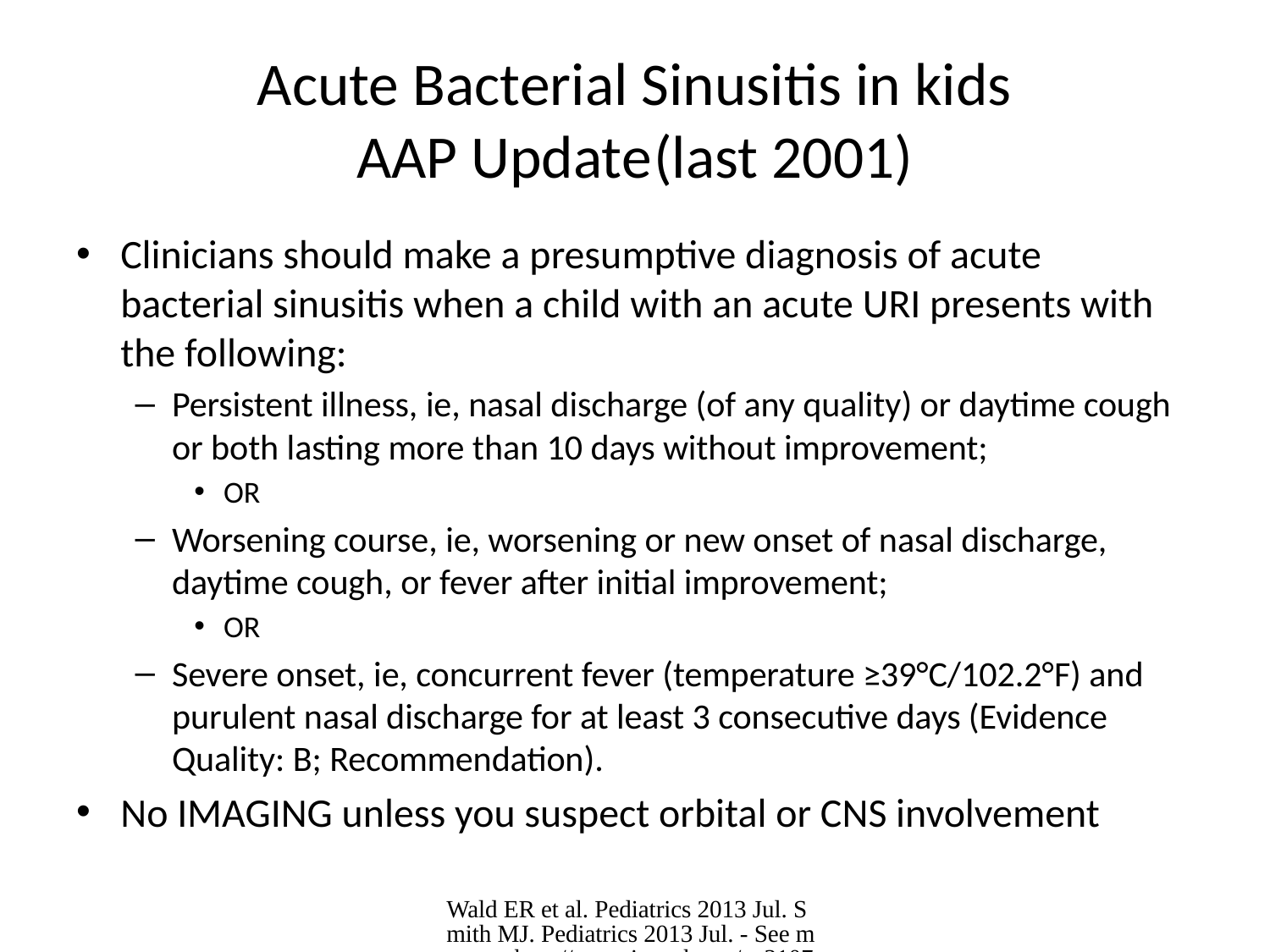

# Acute Bacterial Sinusitis in kids AAP Update	(last 2001)
Clinicians should make a presumptive diagnosis of acute bacterial sinusitis when a child with an acute URI presents with the following:
Persistent illness, ie, nasal discharge (of any quality) or daytime cough or both lasting more than 10 days without improvement;
OR
Worsening course, ie, worsening or new onset of nasal discharge, daytime cough, or fever after initial improvement;
OR
Severe onset, ie, concurrent fever (temperature ≥39°C/102.2°F) and purulent nasal discharge for at least 3 consecutive days (Evidence Quality: B; Recommendation).
No IMAGING unless you suspect orbital or CNS involvement

Wald ER et al. Pediatrics 2013 Jul. Smith MJ. Pediatrics 2013 Jul. - See more at: http://www.jwatch.org/na31073/2013/07/12/acute-bacterial-sinusitis-children#sthash.9LnCD5pu.dpuf